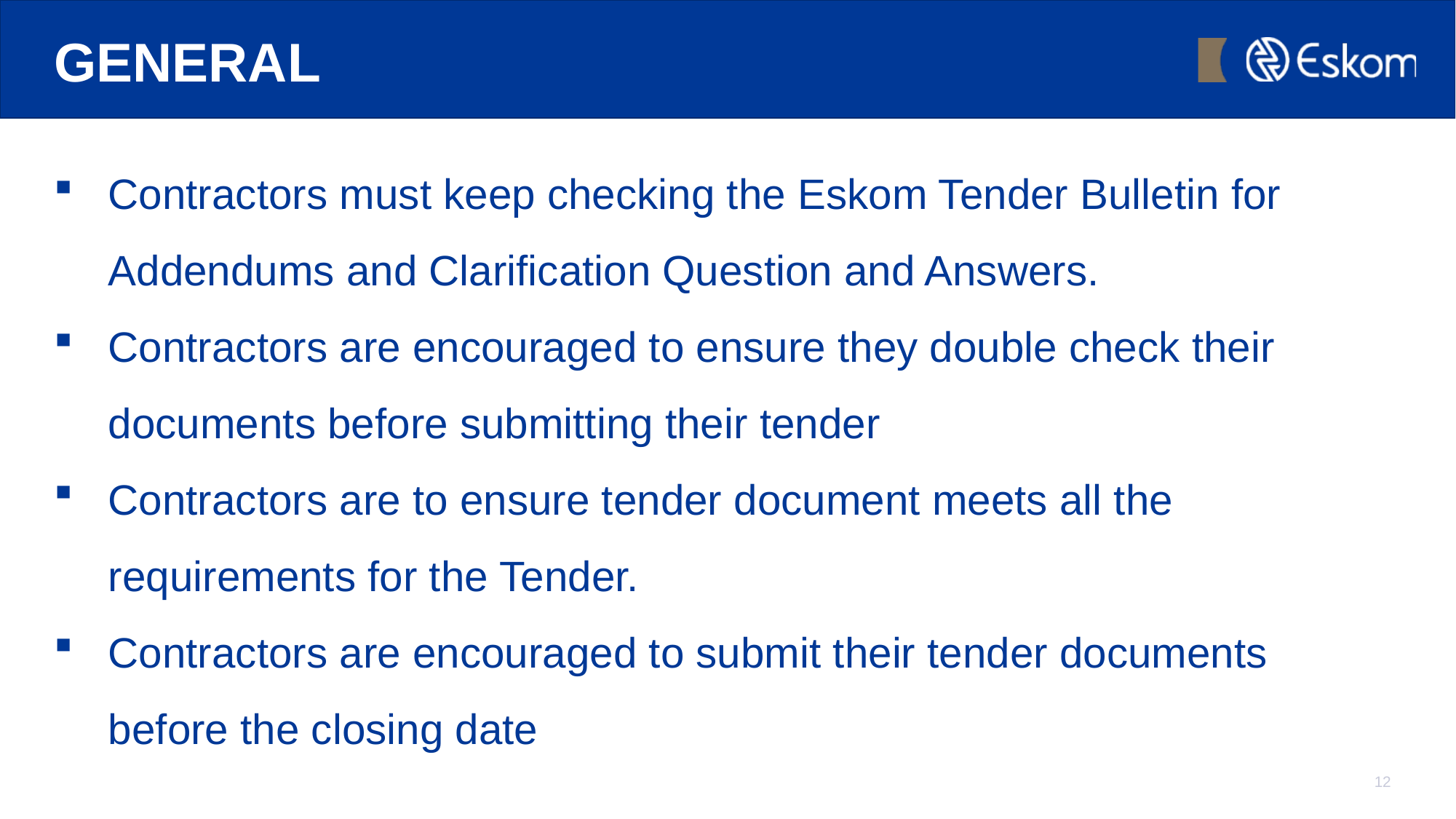

# GENERAL
Contractors must keep checking the Eskom Tender Bulletin for Addendums and Clarification Question and Answers.
Contractors are encouraged to ensure they double check their documents before submitting their tender
Contractors are to ensure tender document meets all the requirements for the Tender.
Contractors are encouraged to submit their tender documents before the closing date

12